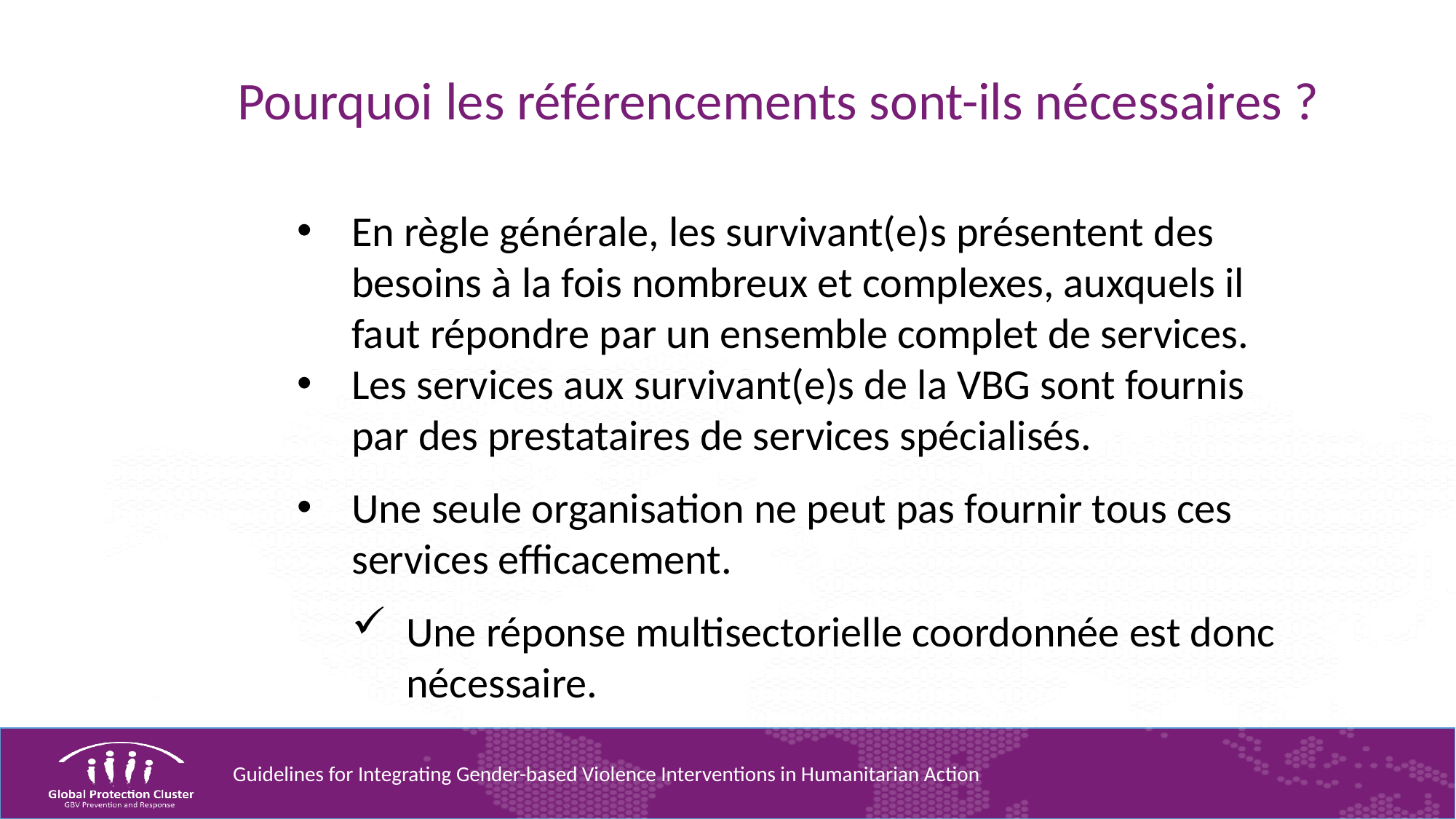

Pourquoi les référencements sont-ils nécessaires ?

En règle générale, les survivant(e)s présentent des besoins à la fois nombreux et complexes, auxquels il faut répondre par un ensemble complet de services.
Les services aux survivant(e)s de la VBG sont fournis par des prestataires de services spécialisés.

Une seule organisation ne peut pas fournir tous ces services efficacement.

Une réponse multisectorielle coordonnée est donc nécessaire.